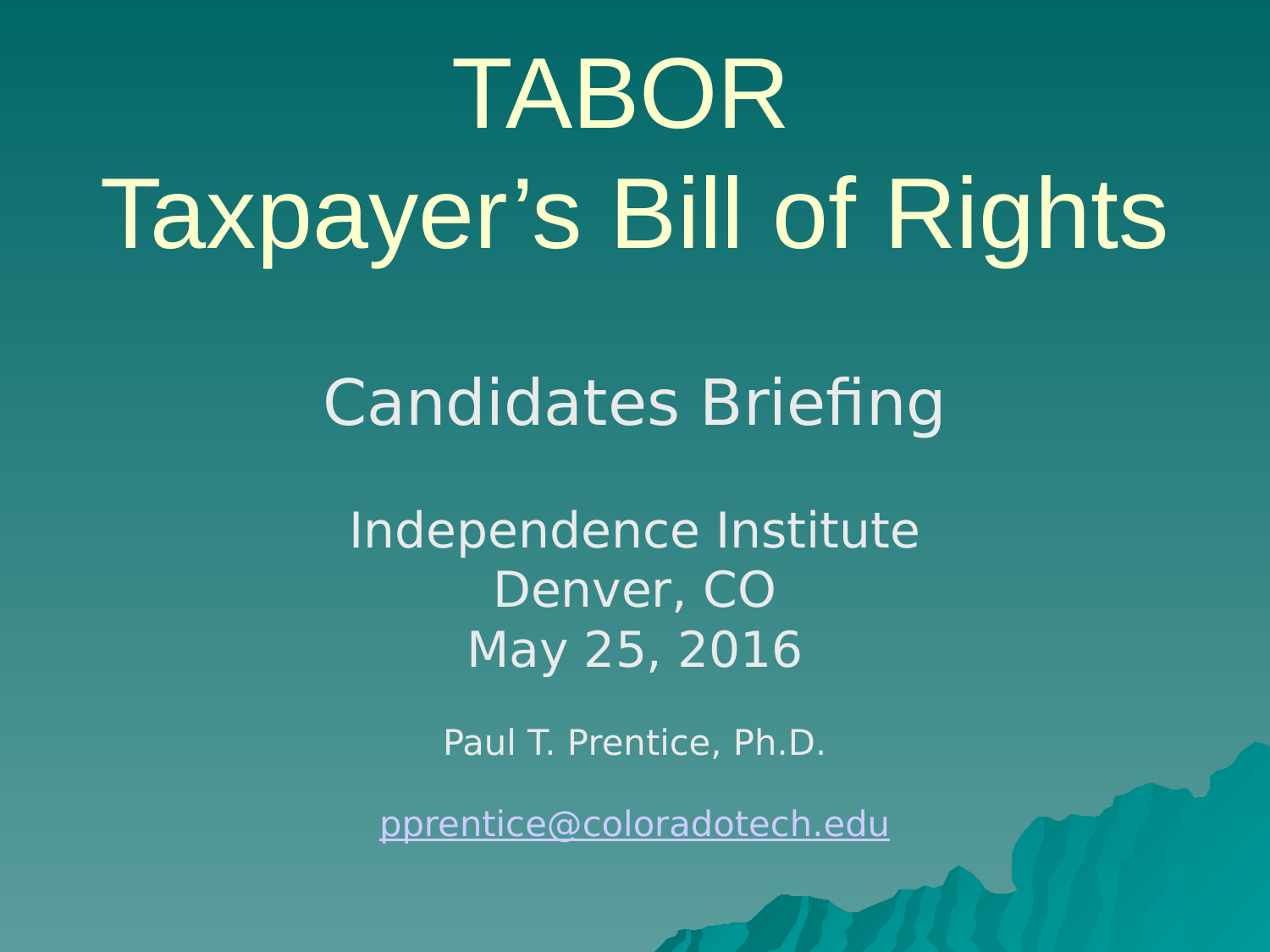

# TABOR Taxpayer’s Bill of Rights
Candidates Briefing

Independence Institute
Denver, CO
May 25, 2016

Paul T. Prentice, Ph.D.

pprentice@coloradotech.edu